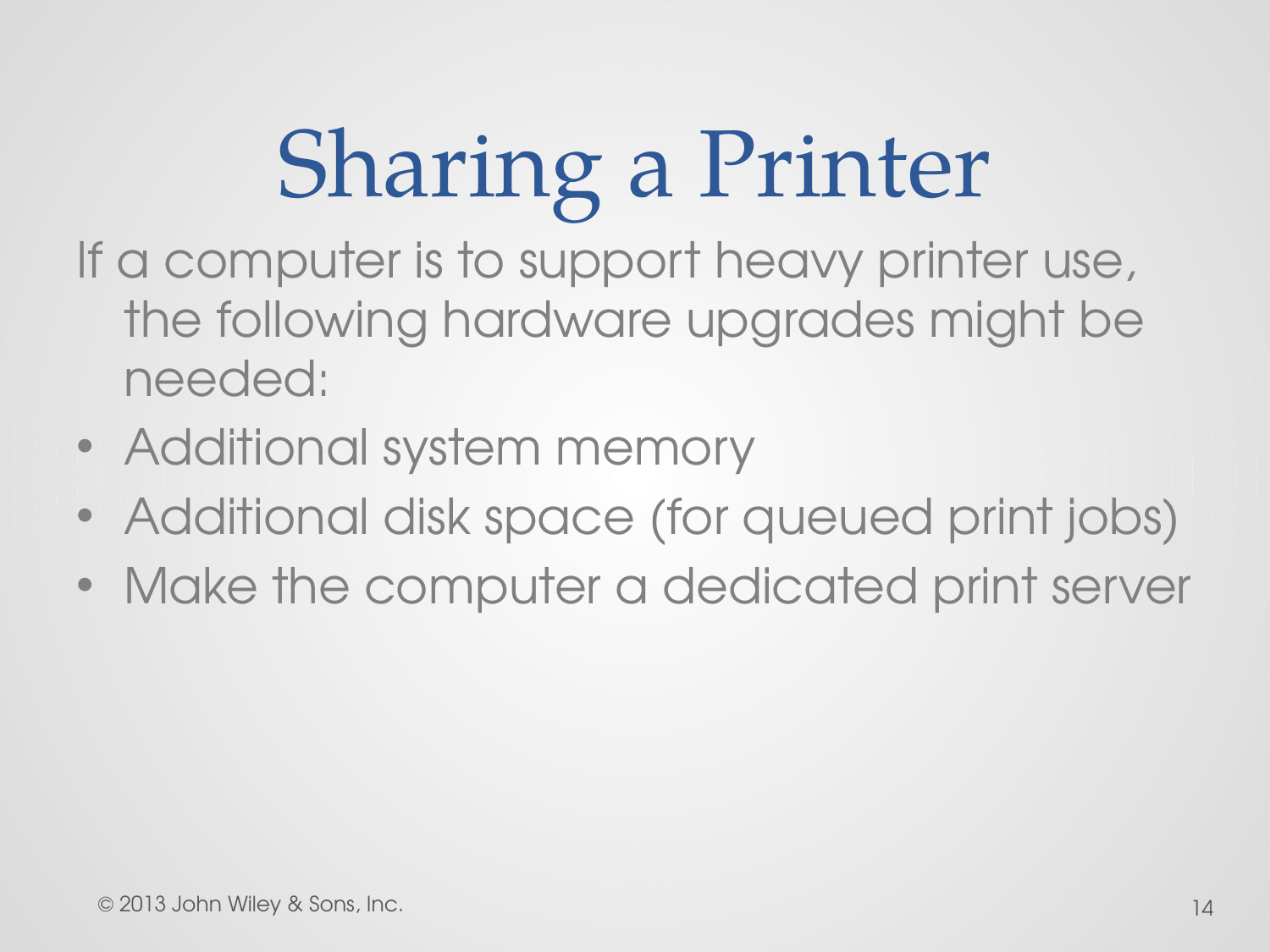

# Sharing a Printer
If a computer is to support heavy printer use, the following hardware upgrades might be needed:
Additional system memory
Additional disk space (for queued print jobs)
Make the computer a dedicated print server
© 2013 John Wiley & Sons, Inc.
14